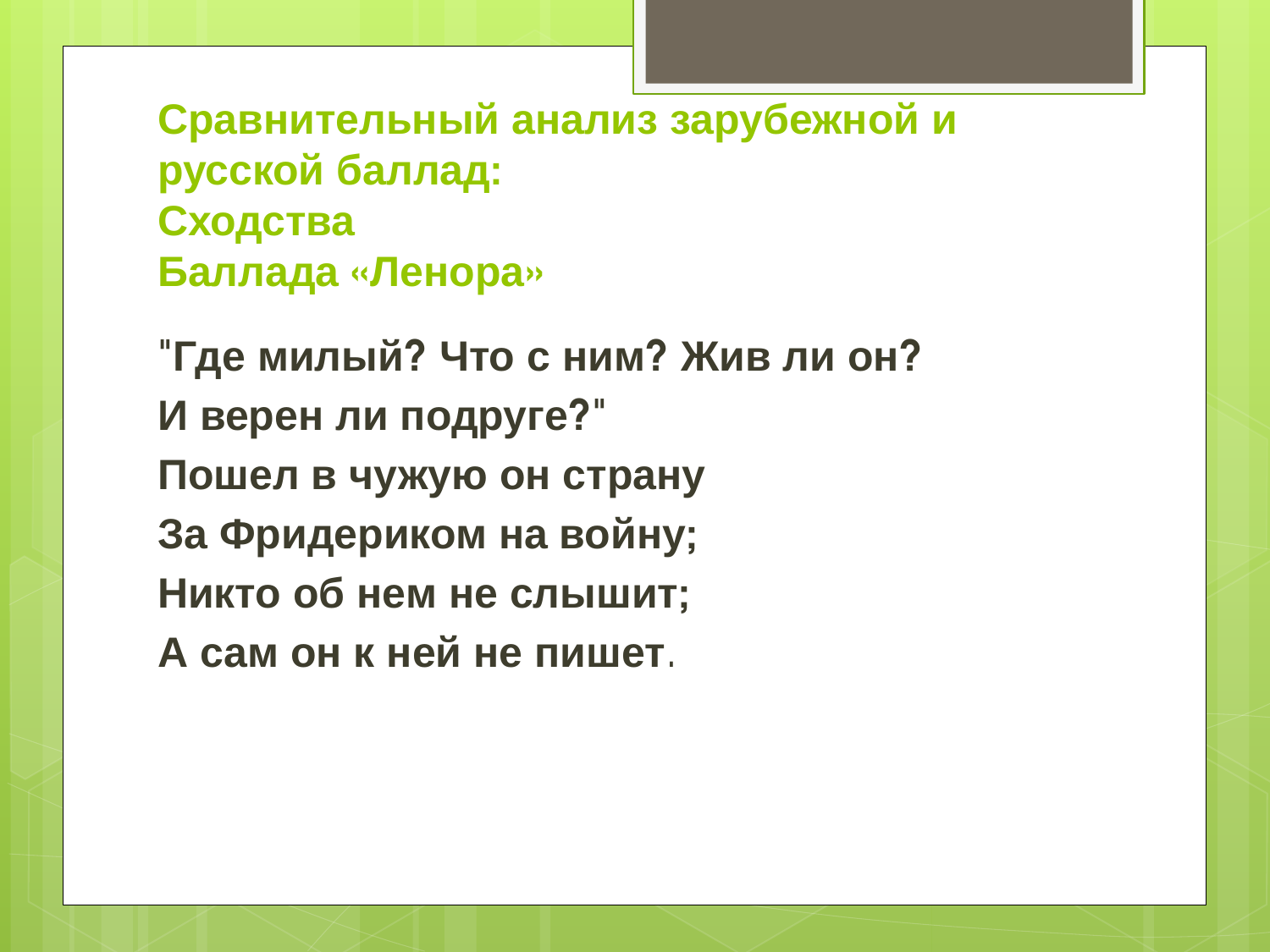

# Сравнительный анализ зарубежной и русской баллад: Сходства Баллада «Ленора»
"Где милый? Что с ним? Жив ли он?
И верен ли подруге?"
Пошел в чужую он страну
За Фридериком на войну;
Никто об нем не слышит;
А сам он к ней не пишет.